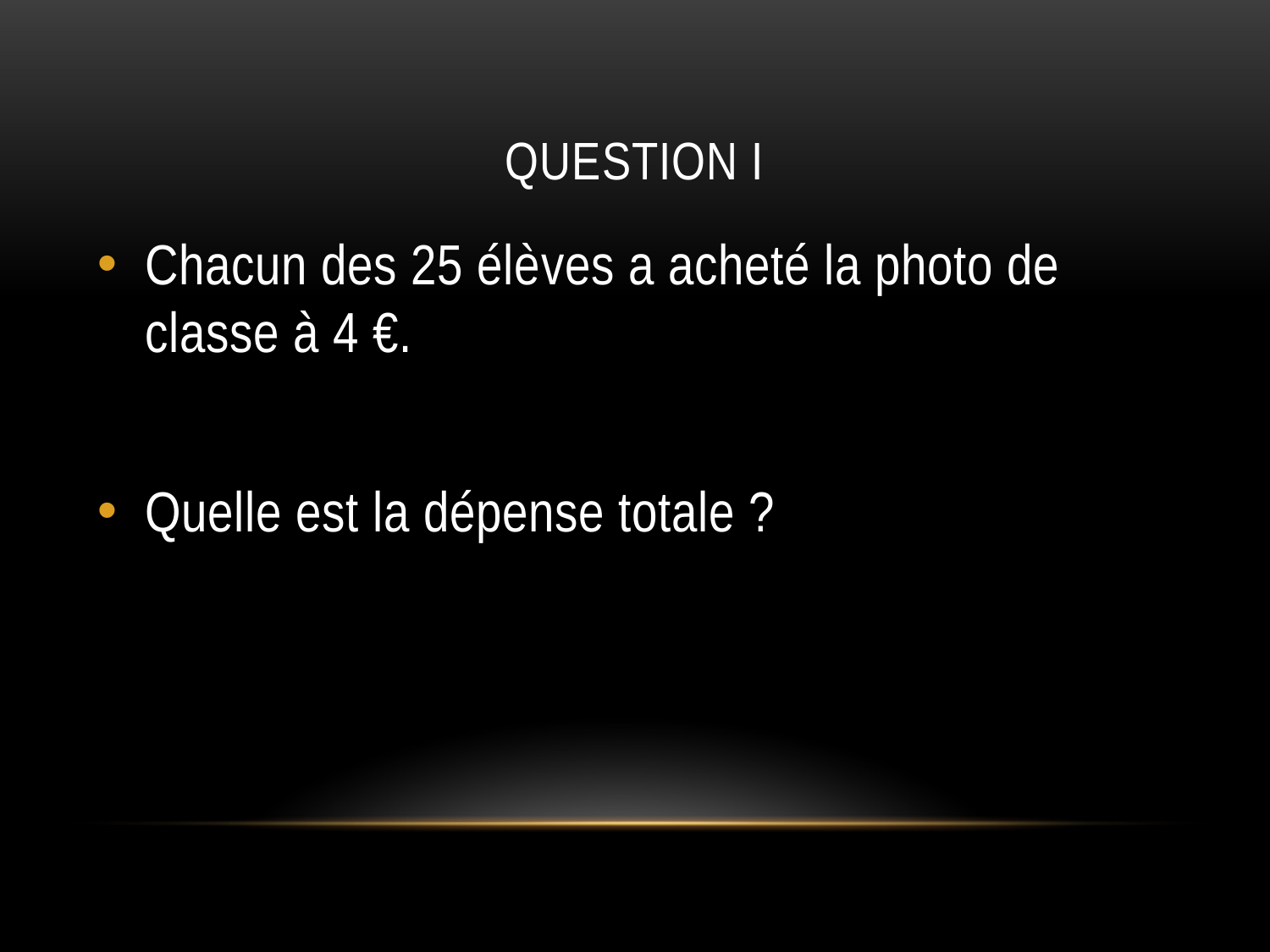

# QUESTION I
Chacun des 25 élèves a acheté la photo de classe à 4 €.

Quelle est la dépense totale ?